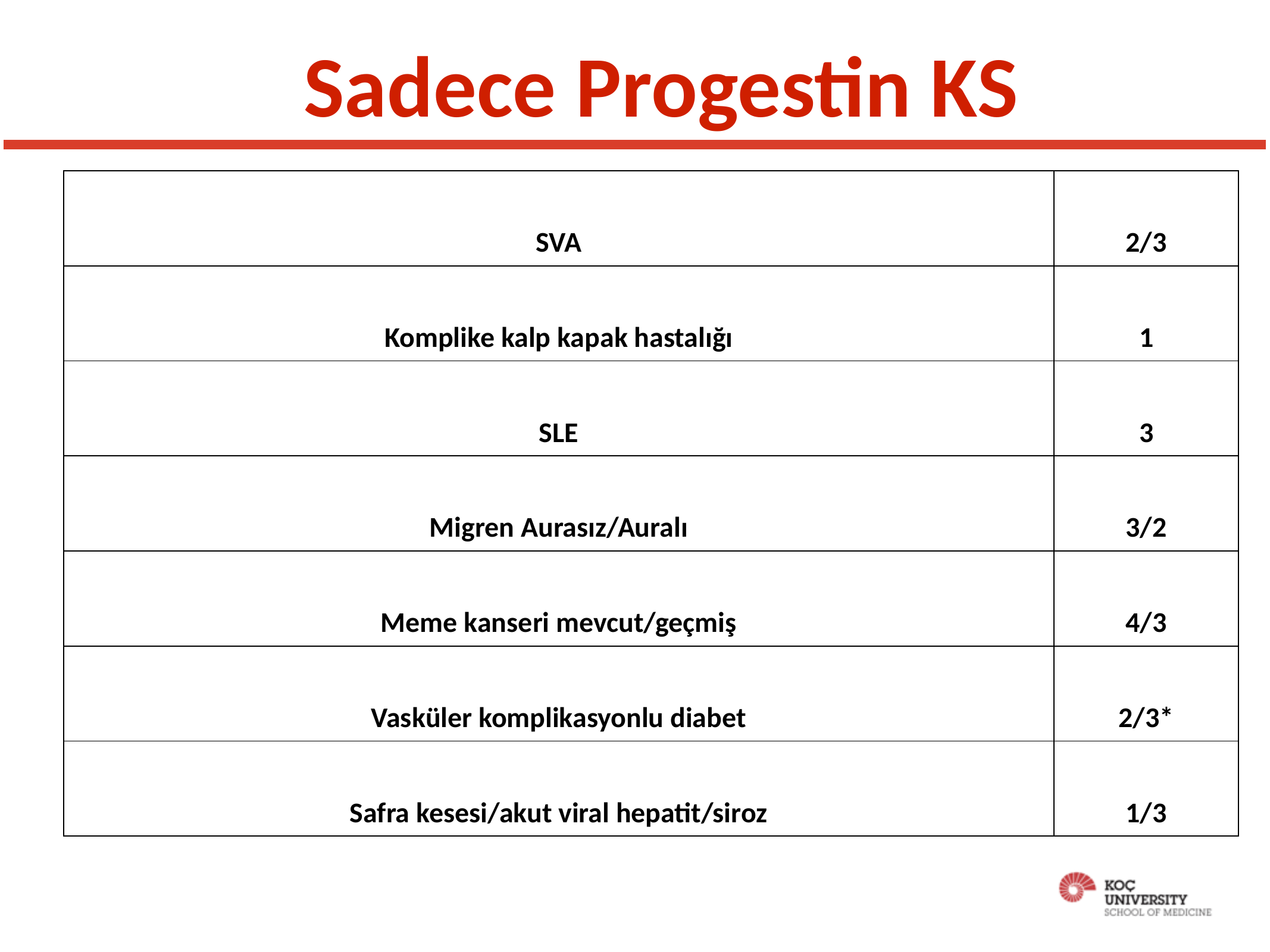

# Sadece Progestin KS
| SVA | 2/3 |
| --- | --- |
| Komplike kalp kapak hastalığı | 1 |
| SLE | 3 |
| Migren Aurasız/Auralı | 3/2 |
| Meme kanseri mevcut/geçmiş | 4/3 |
| Vasküler komplikasyonlu diabet | 2/3\* |
| Safra kesesi/akut viral hepatit/siroz | 1/3 |